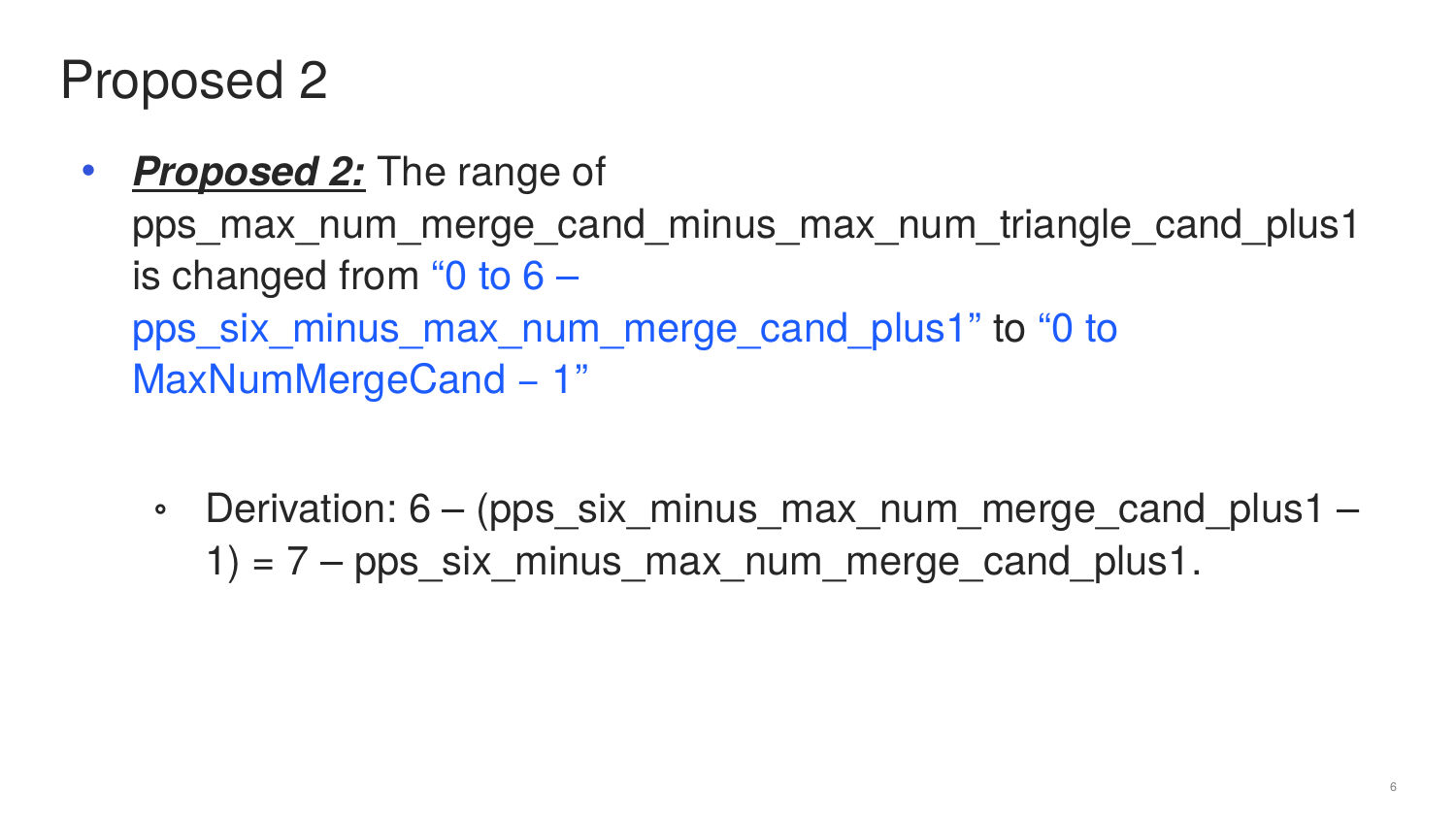

# Proposed 2
Proposed 2: The range of pps_max_num_merge_cand_minus_max_num_triangle_cand_plus1 is changed from “0 to 6 – pps_six_minus_max_num_merge_cand_plus1” to “0 to MaxNumMergeCand − 1”

Derivation: 6 – (pps_six_minus_max_num_merge_cand_plus1 – 1) = 7 – pps_six_minus_max_num_merge_cand_plus1.